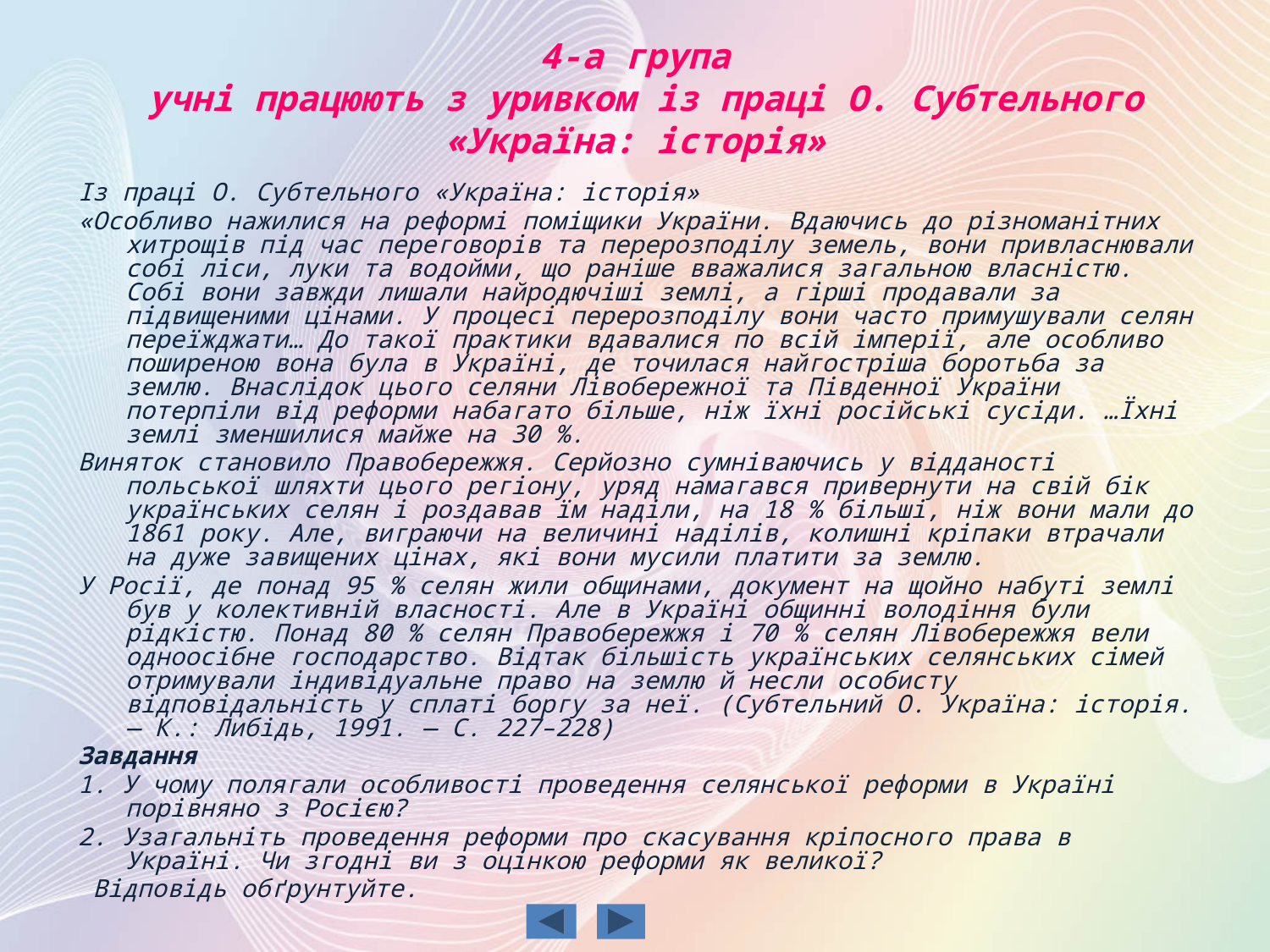

# 4-а група учні працюють з уривком із праці О. Субтельного «Україна: історія»
Із праці О. Субтельного «Україна: історія»
«Особливо нажилися на реформі поміщики України. Вдаючись до різноманітних хитрощів під час переговорів та перерозподілу земель, вони привласнювали собі ліси, луки та водойми, що раніше вважалися загальною власністю. Собі вони завжди лишали найродючіші землі, а гірші продавали за підвищеними цінами. У процесі перерозподілу вони часто примушували селян переїжджати… До такої практики вдавалися по всій імперії, але особливо поширеною вона була в Україні, де точилася найгостріша боротьба за землю. Внаслідок цього селяни Лівобережної та Південної України потерпіли від реформи набагато більше, ніж їхні російські сусіди. …Їхні землі зменшилися майже на 30 %.
Виняток становило Правобережжя. Серйозно сумніваючись у відданості польської шляхти цього регіону, уряд намагався привернути на свій бік українських селян і роздавав їм наділи, на 18 % більші, ніж вони мали до 1861 року. Але, виграючи на величині наділів, колишні кріпаки втрачали на дуже завищених цінах, які вони мусили платити за землю.
У Росії, де понад 95 % селян жили общинами, документ на щойно набуті землі був у колективній власності. Але в Україні общинні володіння були рідкістю. Понад 80 % селян Правобережжя і 70 % селян Лівобережжя вели одноосібне господарство. Відтак більшість українських селянських сімей отримували індивідуальне право на землю й несли особисту відповідальність у сплаті боргу за неї. (Субтельний О. Україна: історія. — К.: Либідь, 1991. — С. 227–228)
Завдання
1. У чому полягали особливості проведення селянської реформи в Україні порівняно з Росією?
2. Узагальніть проведення реформи про скасування кріпосного права в Україні. Чи згодні ви з оцінкою реформи як великої?
 Відповідь обґрунтуйте.